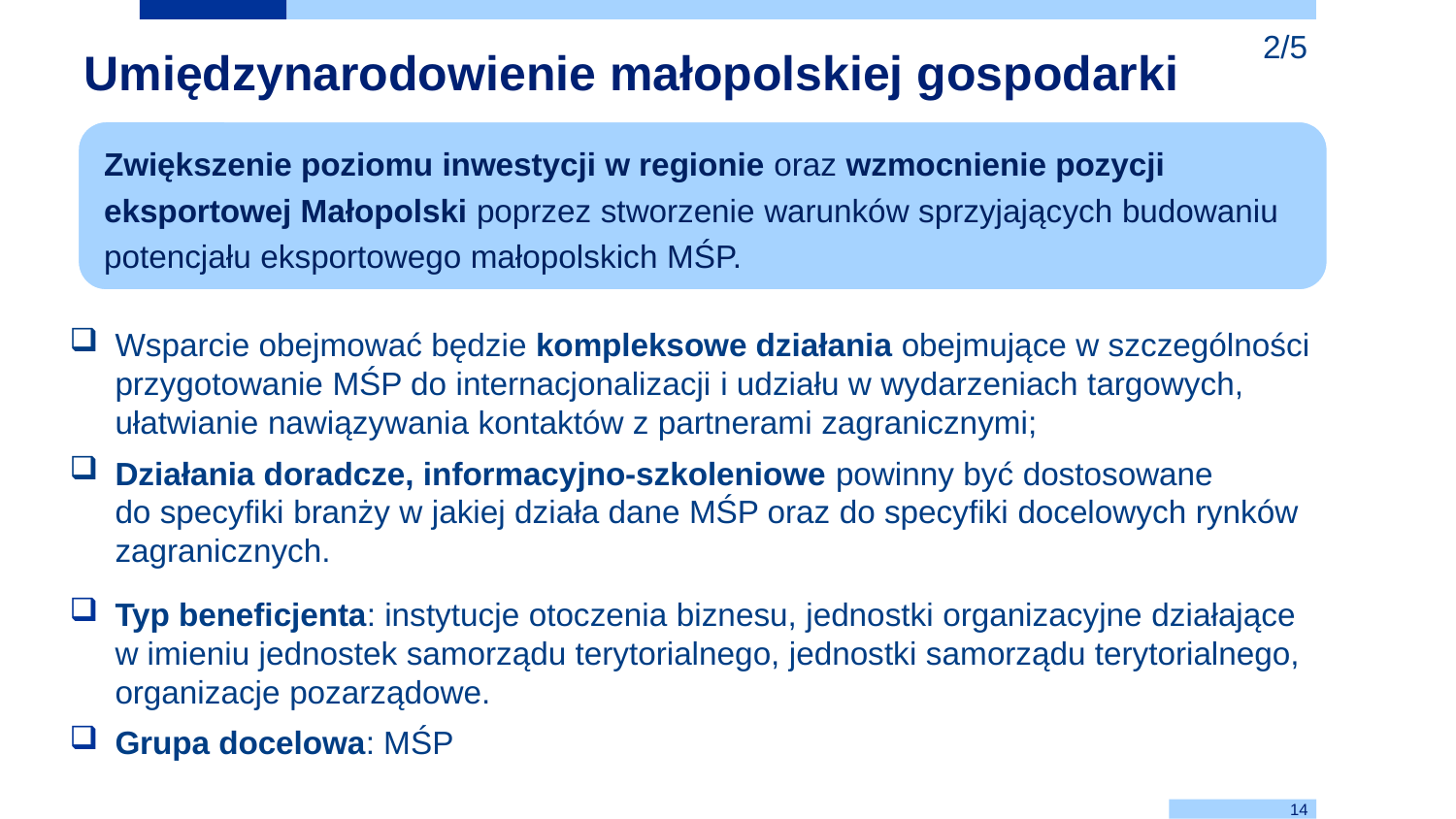

2/5
Umiędzynarodowienie małopolskiej gospodarki
Zwiększenie poziomu inwestycji w regionie oraz wzmocnienie pozycji eksportowej Małopolski poprzez stworzenie warunków sprzyjających budowaniu potencjału eksportowego małopolskich MŚP.
Wsparcie obejmować będzie kompleksowe działania obejmujące w szczególności przygotowanie MŚP do internacjonalizacji i udziału w wydarzeniach targowych, ułatwianie nawiązywania kontaktów z partnerami zagranicznymi;
Działania doradcze, informacyjno-szkoleniowe powinny być dostosowane
do specyfiki branży w jakiej działa dane MŚP oraz do specyfiki docelowych rynków zagranicznych.
Typ beneficjenta: instytucje otoczenia biznesu, jednostki organizacyjne działające
w imieniu jednostek samorządu terytorialnego, jednostki samorządu terytorialnego, organizacje pozarządowe.
Grupa docelowa: MŚP
14